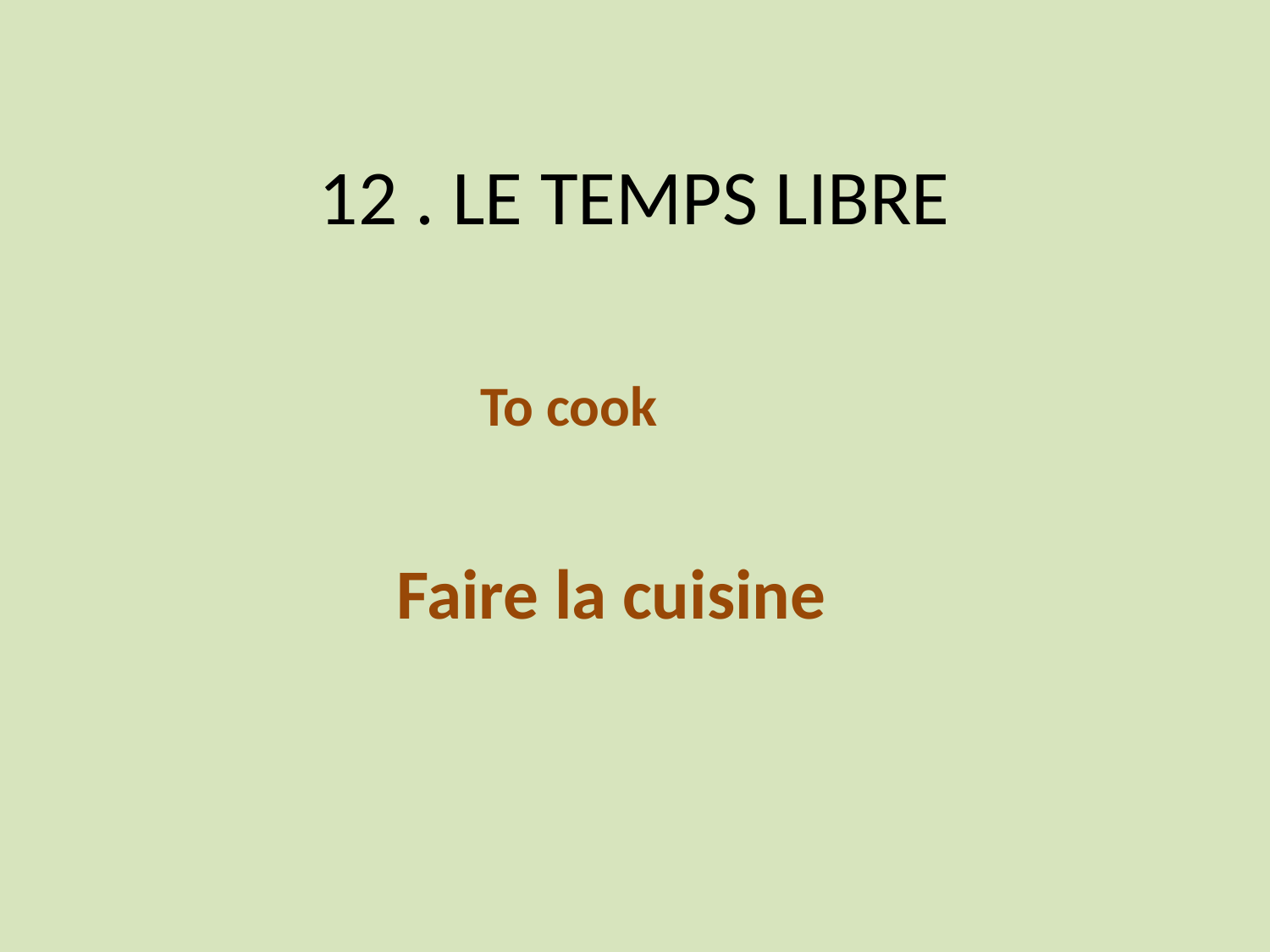

# 12 . LE TEMPS LIBRE
To cook
Faire la cuisine